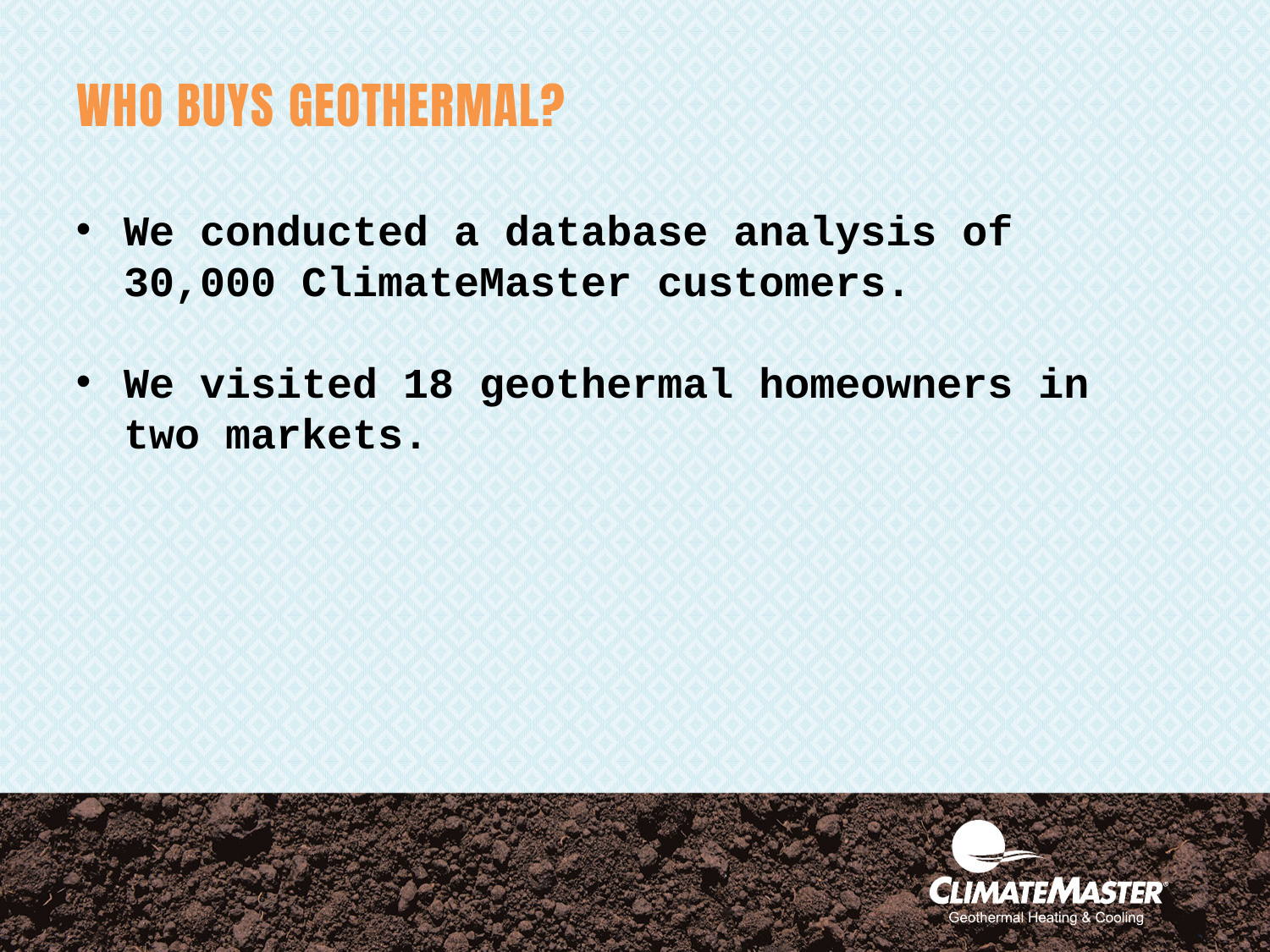

# WHO BUYS GEOTHERMAL?
We conducted a database analysis of 30,000 ClimateMaster customers.

We visited 18 geothermal homeowners in two markets.